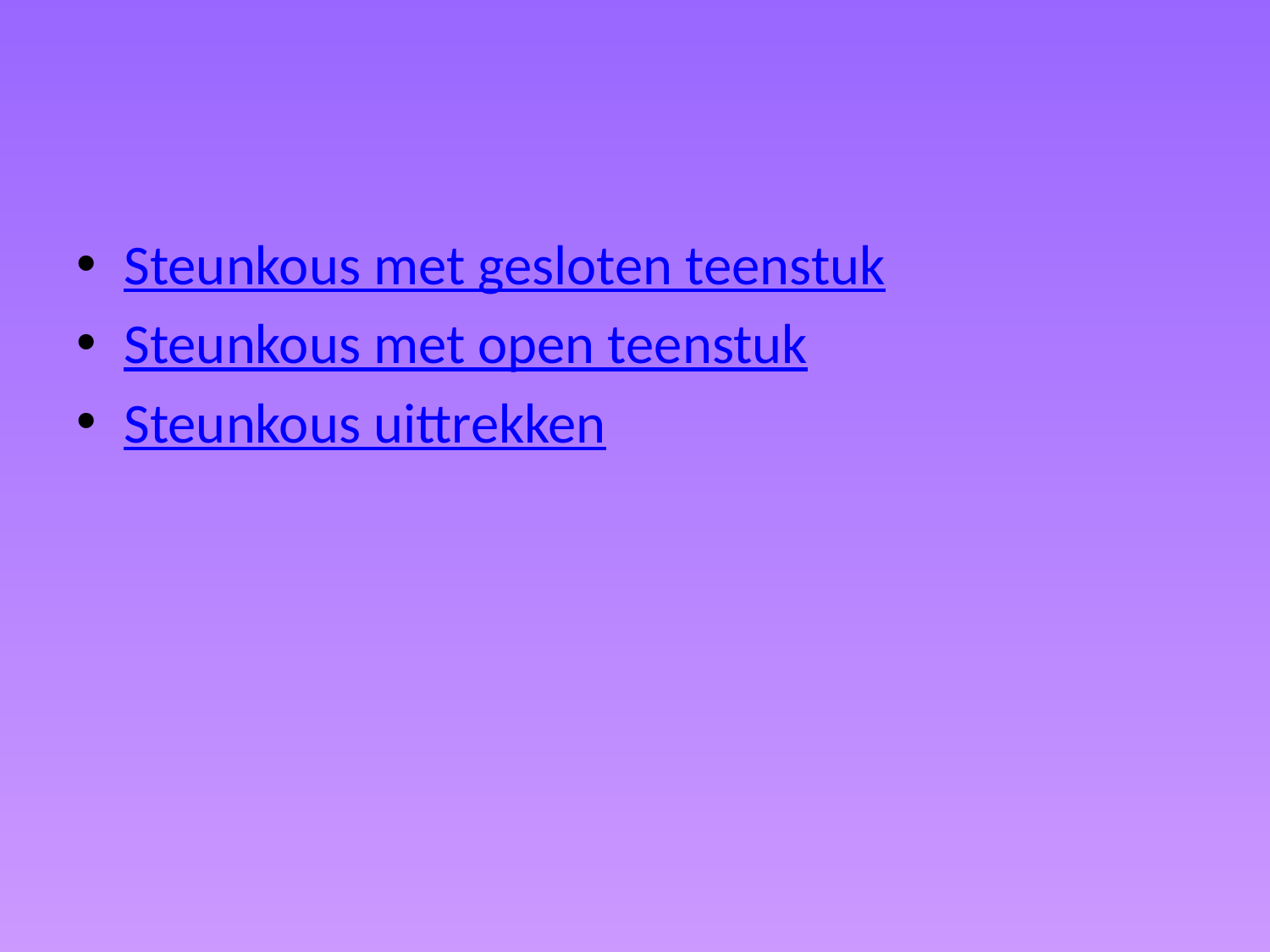

#
Steunkous met gesloten teenstuk
Steunkous met open teenstuk
Steunkous uittrekken